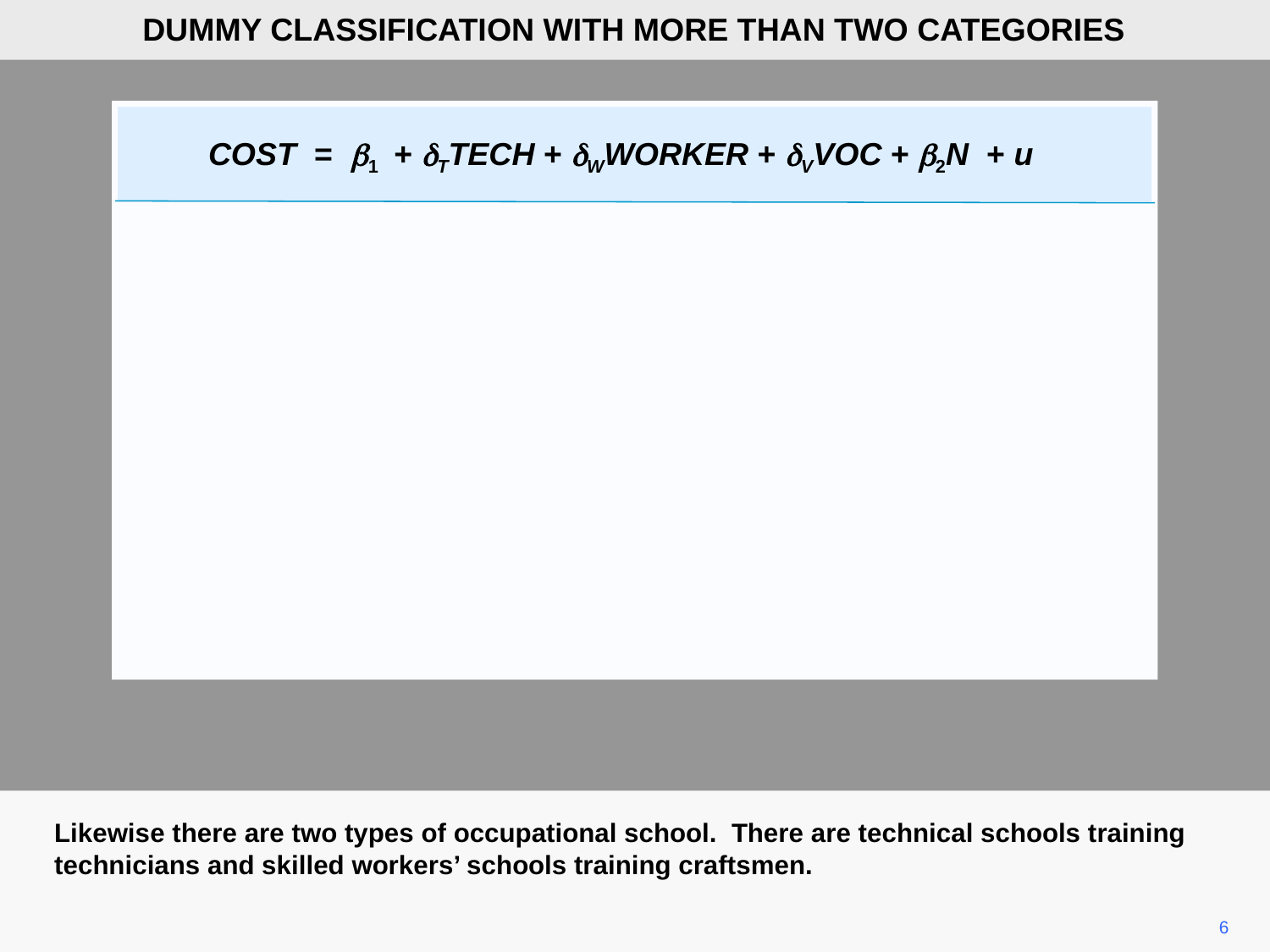

DUMMY CLASSIFICATION WITH MORE THAN TWO CATEGORIES

COST  =  β1 + δTTECH + δWWORKER + δVVOC + β2N  + u

Likewise there are two types of occupational school.  There are technical schools training technicians and skilled workers’ schools training craftsmen.
6